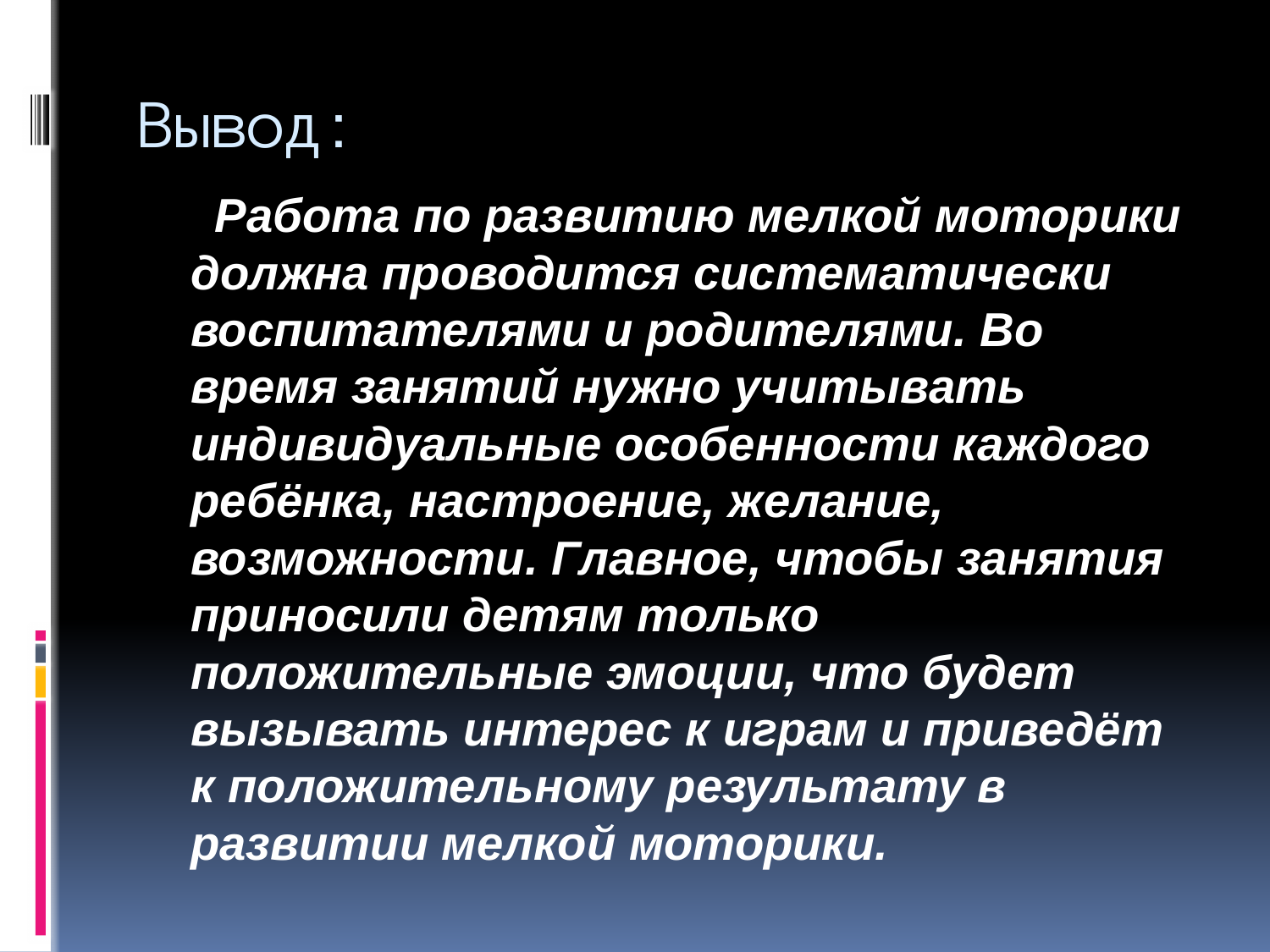

# Вывод:
     Работа по развитию мелкой моторики должна проводится систематически воспитателями и родителями. Во время занятий нужно учитывать индивидуальные особенности каждого ребёнка, настроение, желание, возможности. Главное, чтобы занятия приносили детям только положительные эмоции, что будет вызывать интерес к играм и приведёт к положительному результату в развитии мелкой моторики.